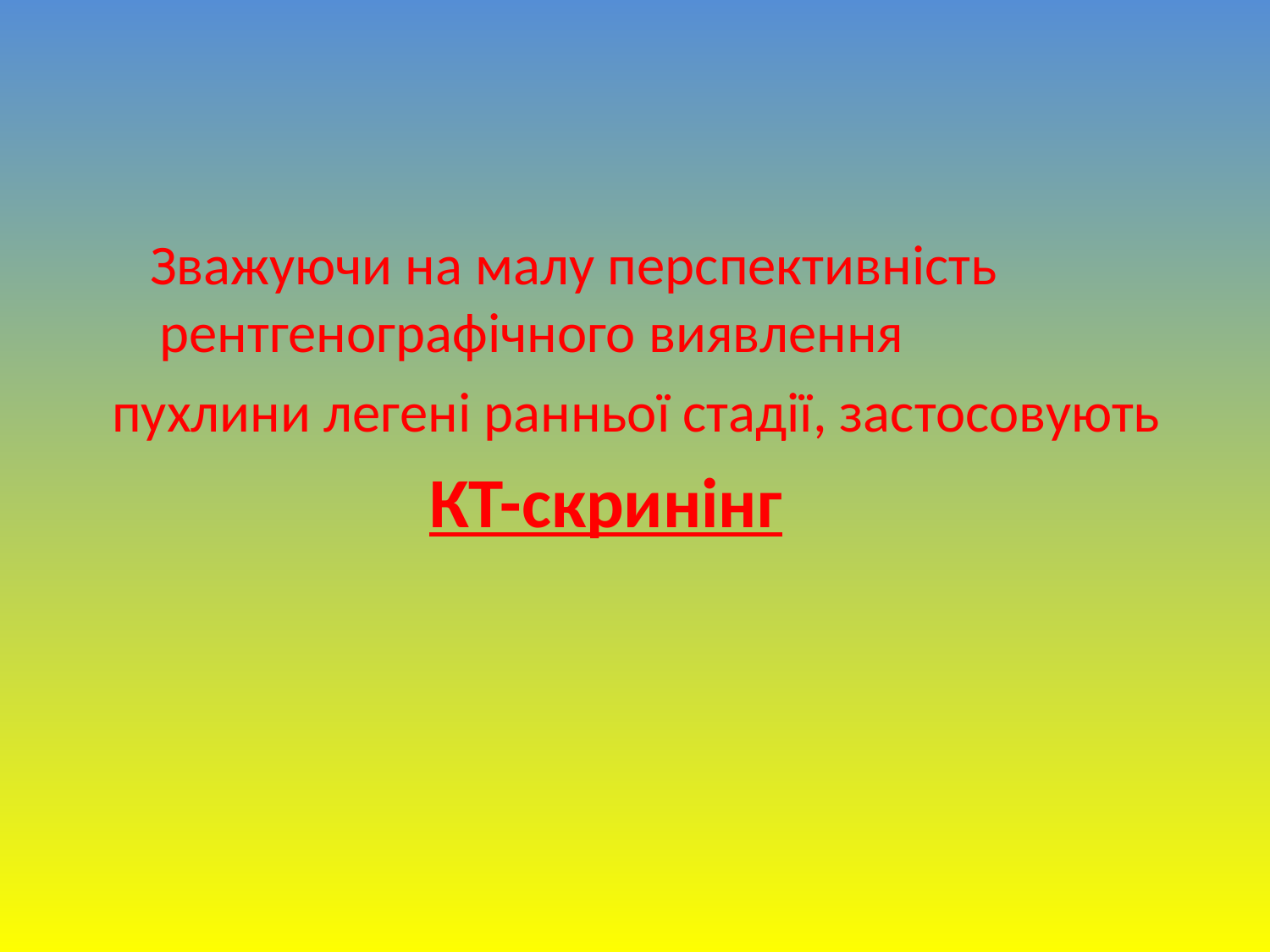

Зважуючи на малу перспективність рентгенографічного виявлення
пухлини легені ранньої стадії, застосовують
                         КТ-скринінг